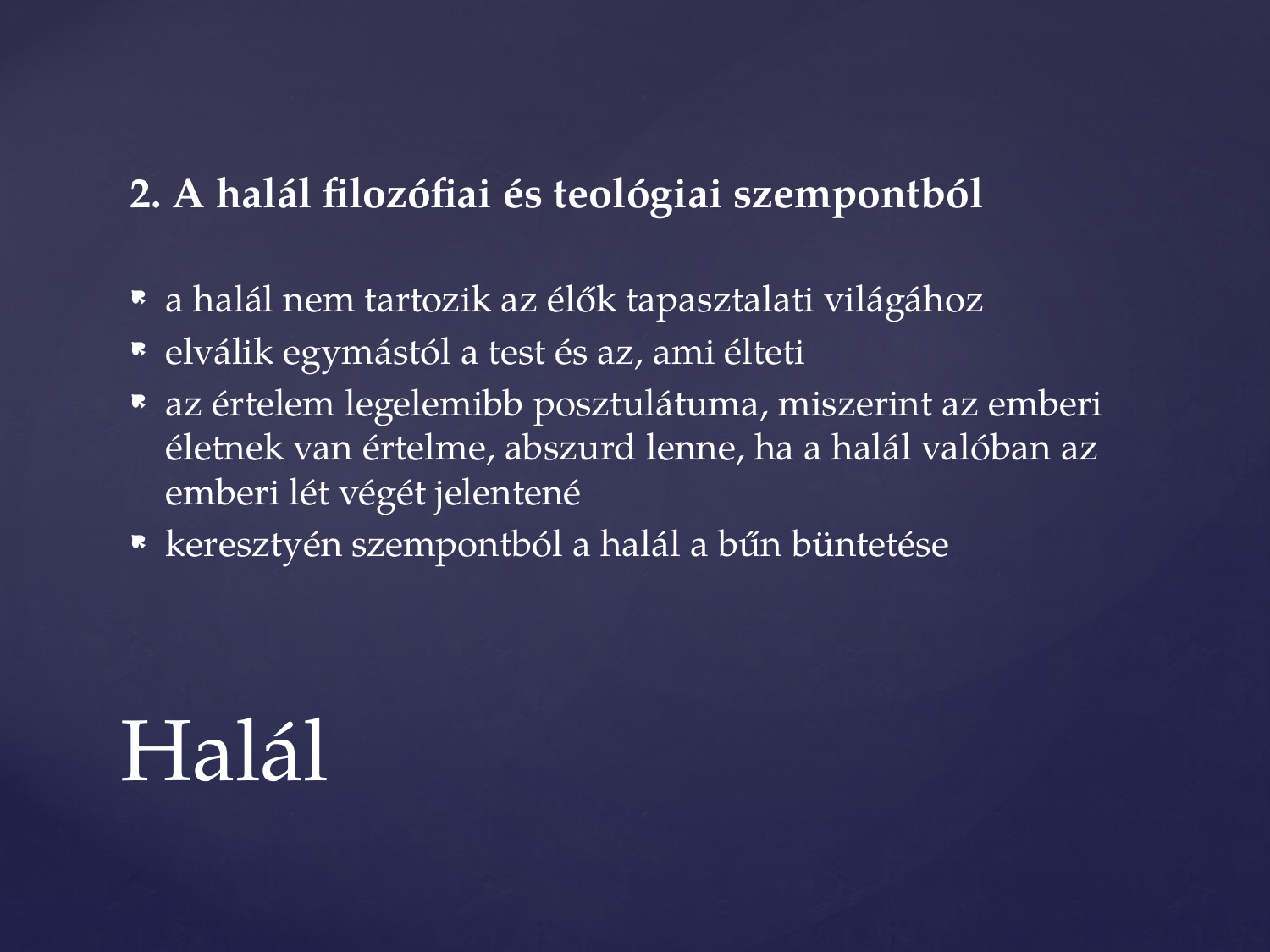

2. A halál filozófiai és teológiai szempontból

a halál nem tartozik az élők tapasztalati világához
elválik egymástól a test és az, ami élteti
az értelem legelemibb posztulátuma, miszerint az emberi életnek van értelme, abszurd lenne, ha a halál valóban az emberi lét végét jelentené
keresztyén szempontból a halál a bűn büntetése

# Halál